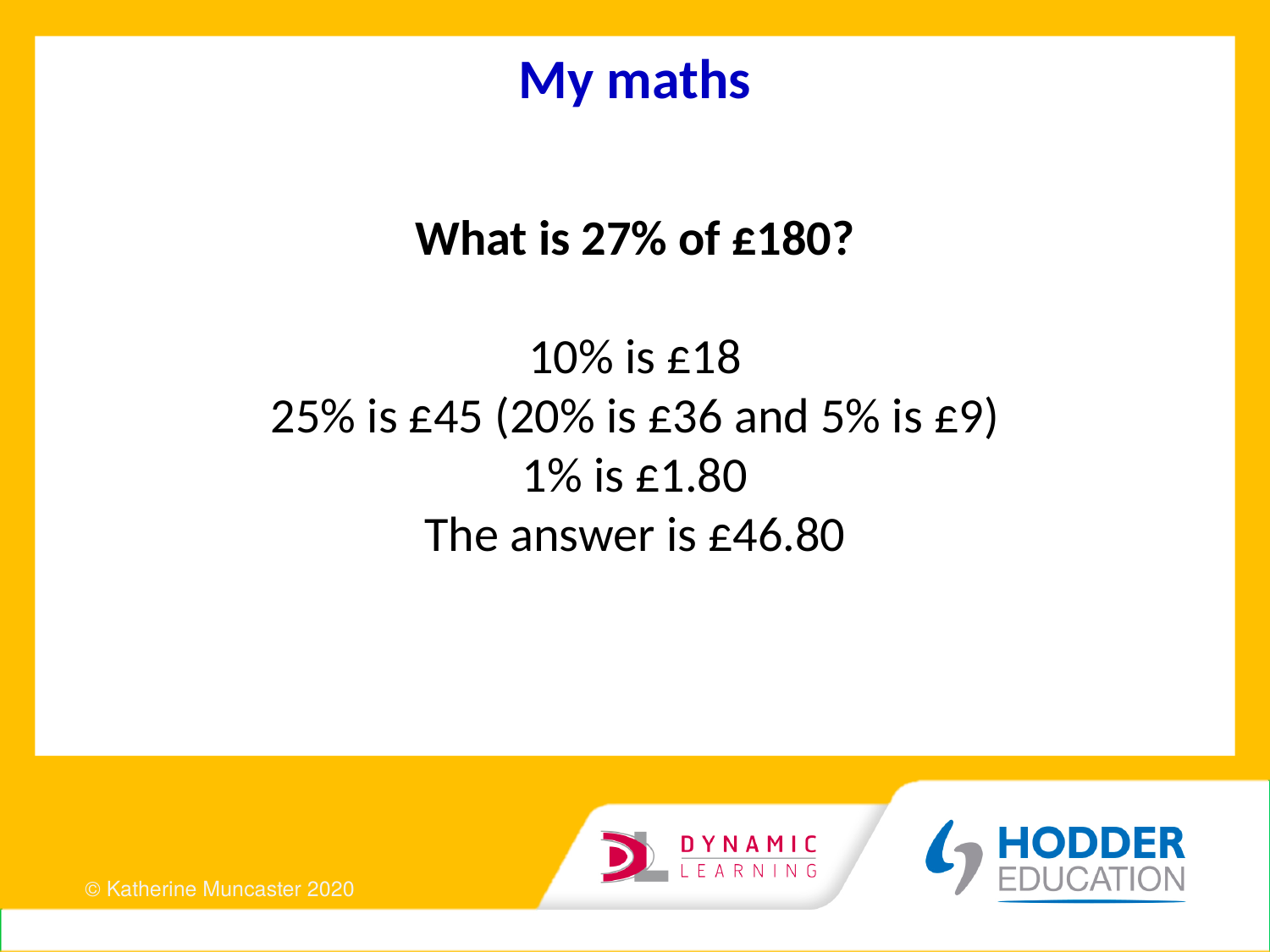

# My maths

What is 27% of £180?

10% is £18
25% is £45 (20% is £36 and 5% is £9)
1% is £1.80
The answer is £46.80